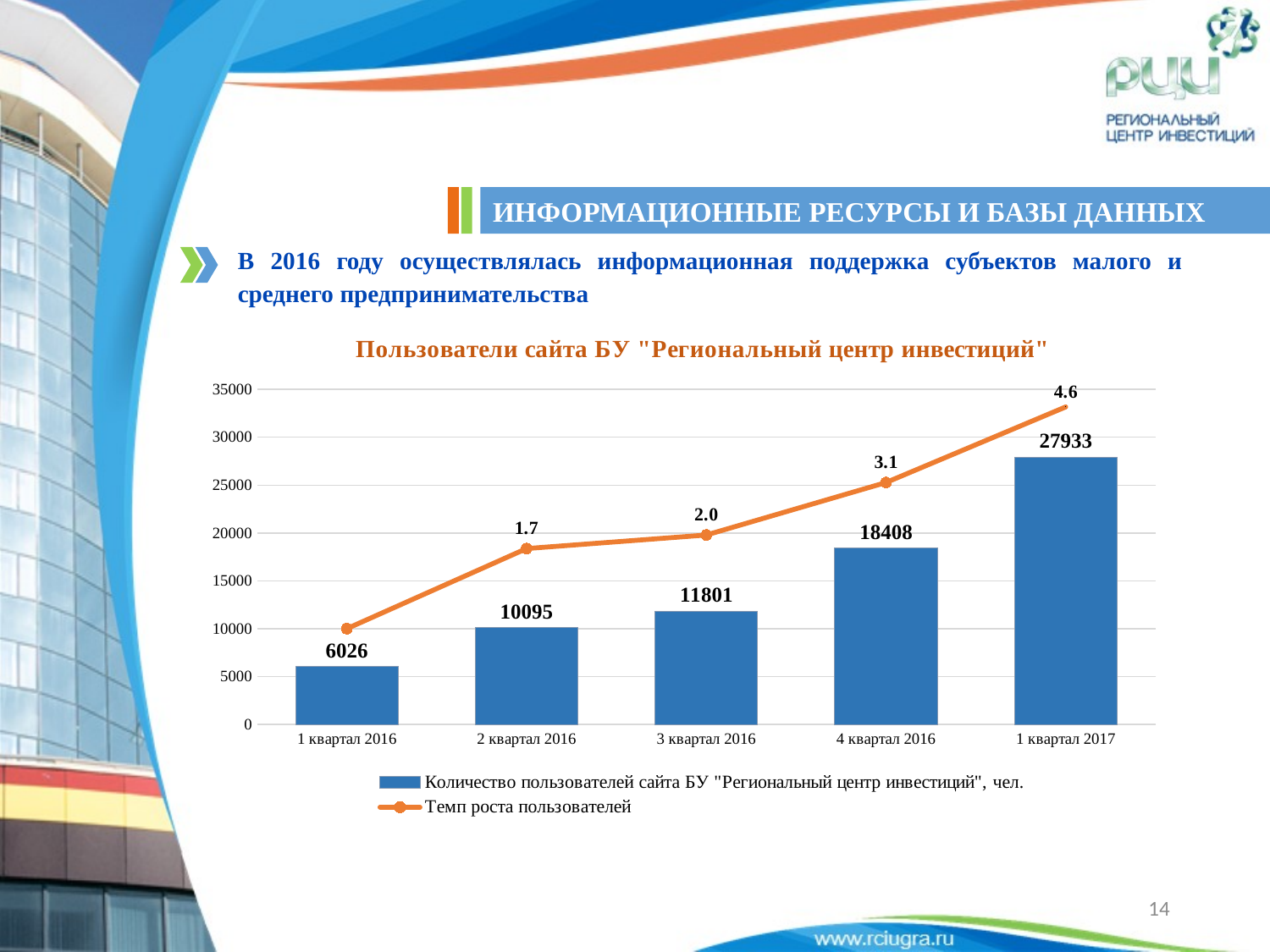

Информационные ресурсы и базы данных

В 2016 году осуществлялась информационная поддержка субъектов малого и среднего предпринимательства

### Chart: Пользователи сайта БУ "Региональный центр инвестиций"

| Category | Количество пользователей сайта БУ "Региональный центр инвестиций", чел. | Темп роста пользователей |
|---|---|---|
| 1 квартал 2016 | 6026.0 | 0.0 |
| 2 квартал 2016 | 10095.0 | 1.6752406239628277 |
| 3 квартал 2016 | 11801.0 | 1.9583471622967141 |
| 4 квартал 2016 | 18408.0 | 3.0547626949883835 |
| 1 квартал 2017 | 27933.0 | 4.635413209425821 |
14